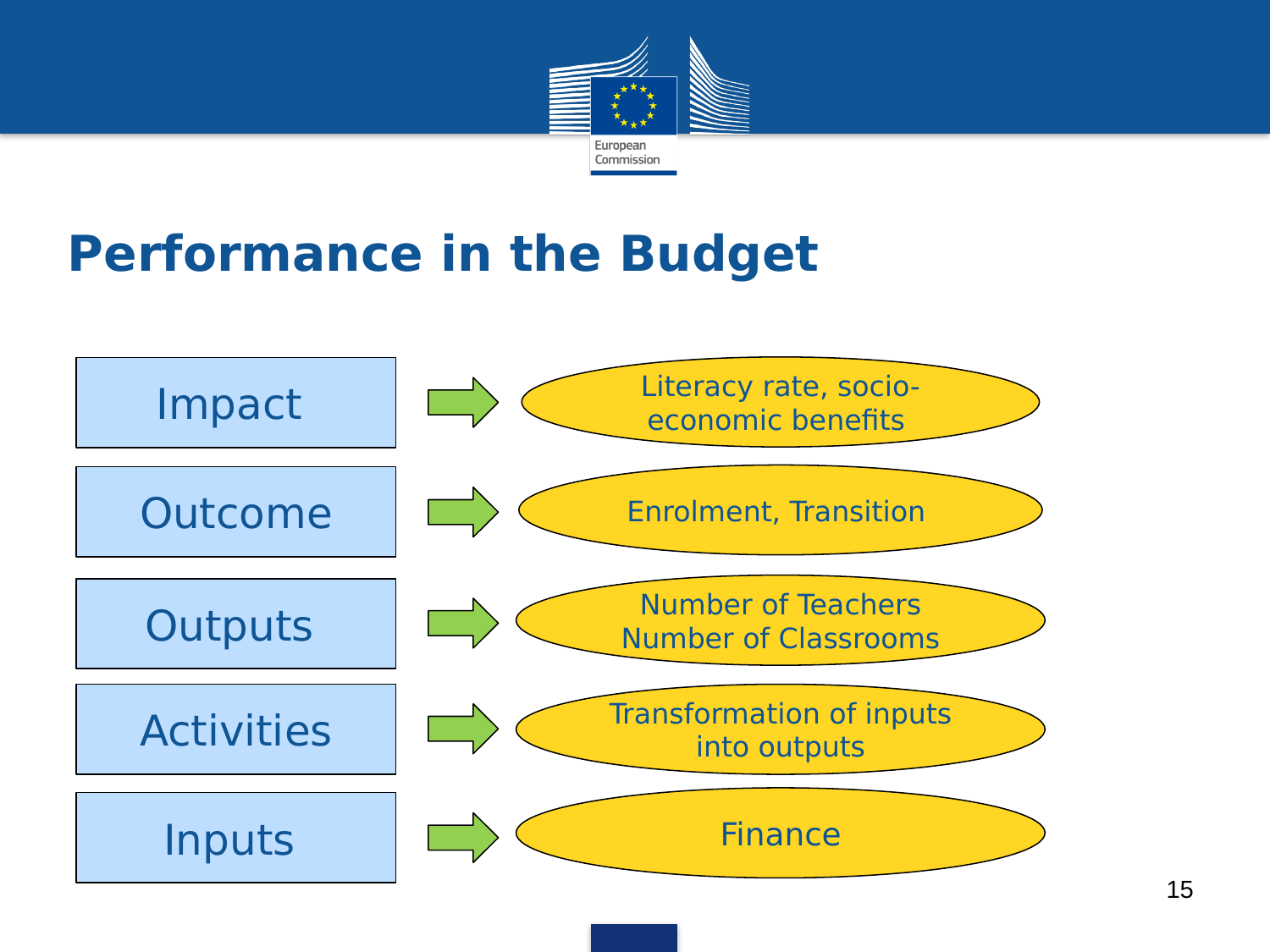

# Performance in the Budget
Literacy rate, socio-economic benefits
Impact

Enrolment, Transition
Outcome

Number of Teachers Number of Classrooms
Outputs

Activities
Transformation of inputs
into outputs

Finance
Inputs

15